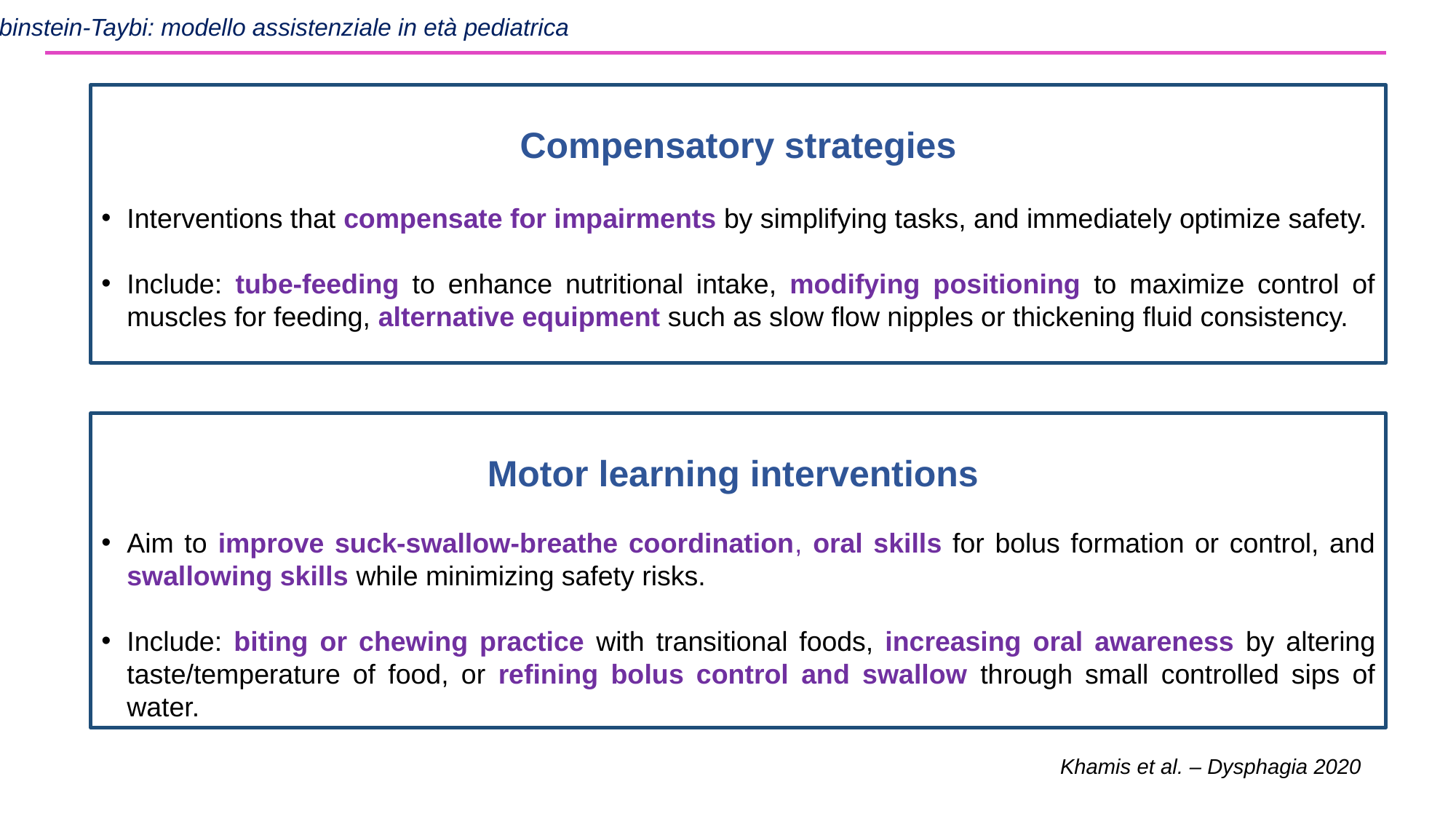

Sindrome di Rubinstein-Taybi: modello assistenziale in età pediatrica 									E. Scarpato

Compensatory strategies

Interventions that compensate for impairments by simplifying tasks, and immediately optimize safety.

Include: tube-feeding to enhance nutritional intake, modifying positioning to maximize control of muscles for feeding, alternative equipment such as slow flow nipples or thickening fluid consistency.

Motor learning interventions

Aim to improve suck-swallow-breathe coordination, oral skills for bolus formation or control, and swallowing skills while minimizing safety risks.

Include: biting or chewing practice with transitional foods, increasing oral awareness by altering taste/temperature of food, or refining bolus control and swallow through small controlled sips of water.
Khamis et al. – Dysphagia 2020